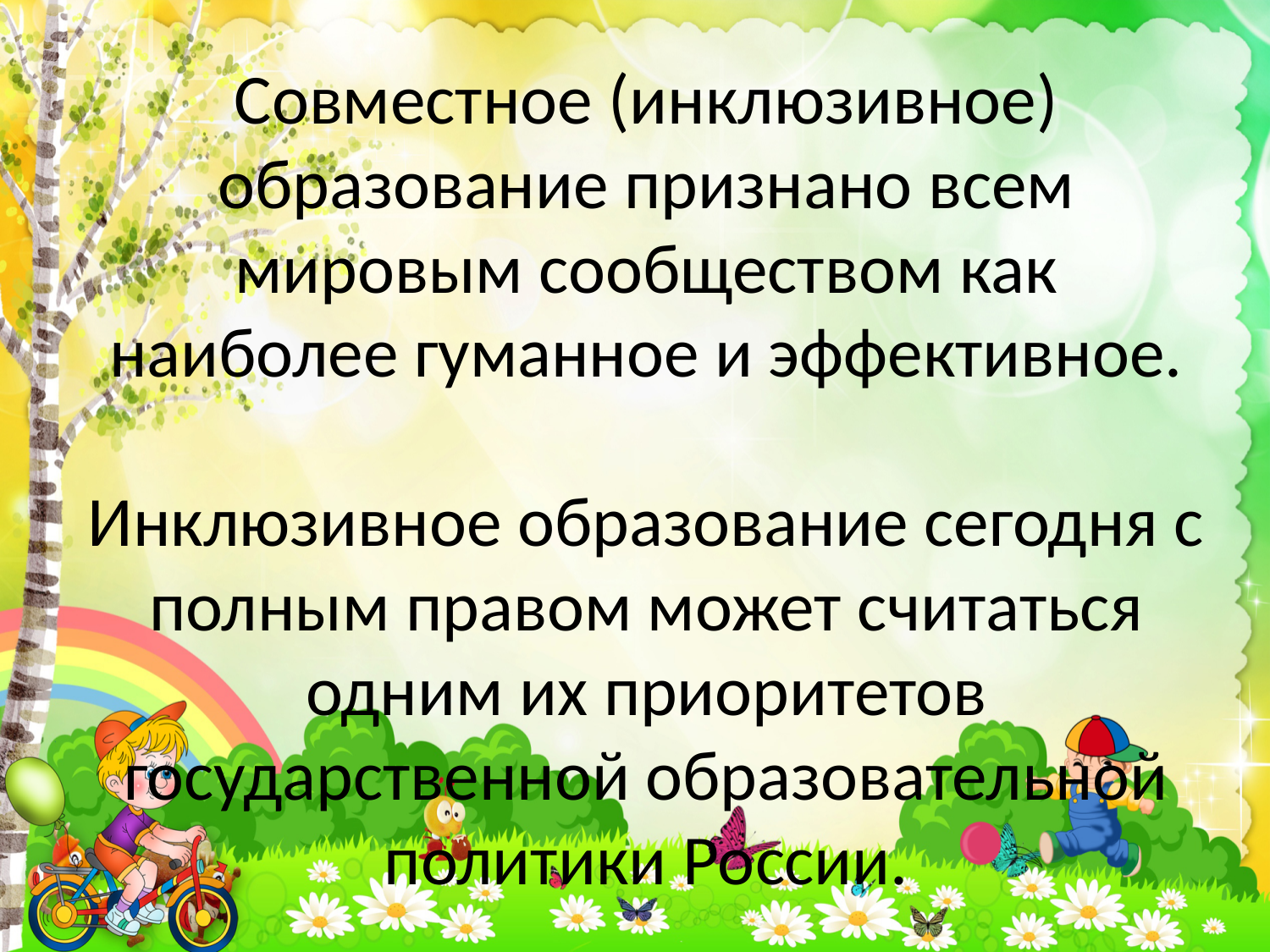

# Совместное (инклюзивное) образование признано всем мировым сообществом как наиболее гуманное и эффективное. Инклюзивное образование сегодня с полным правом может считаться одним их приоритетов государственной образовательной политики России.